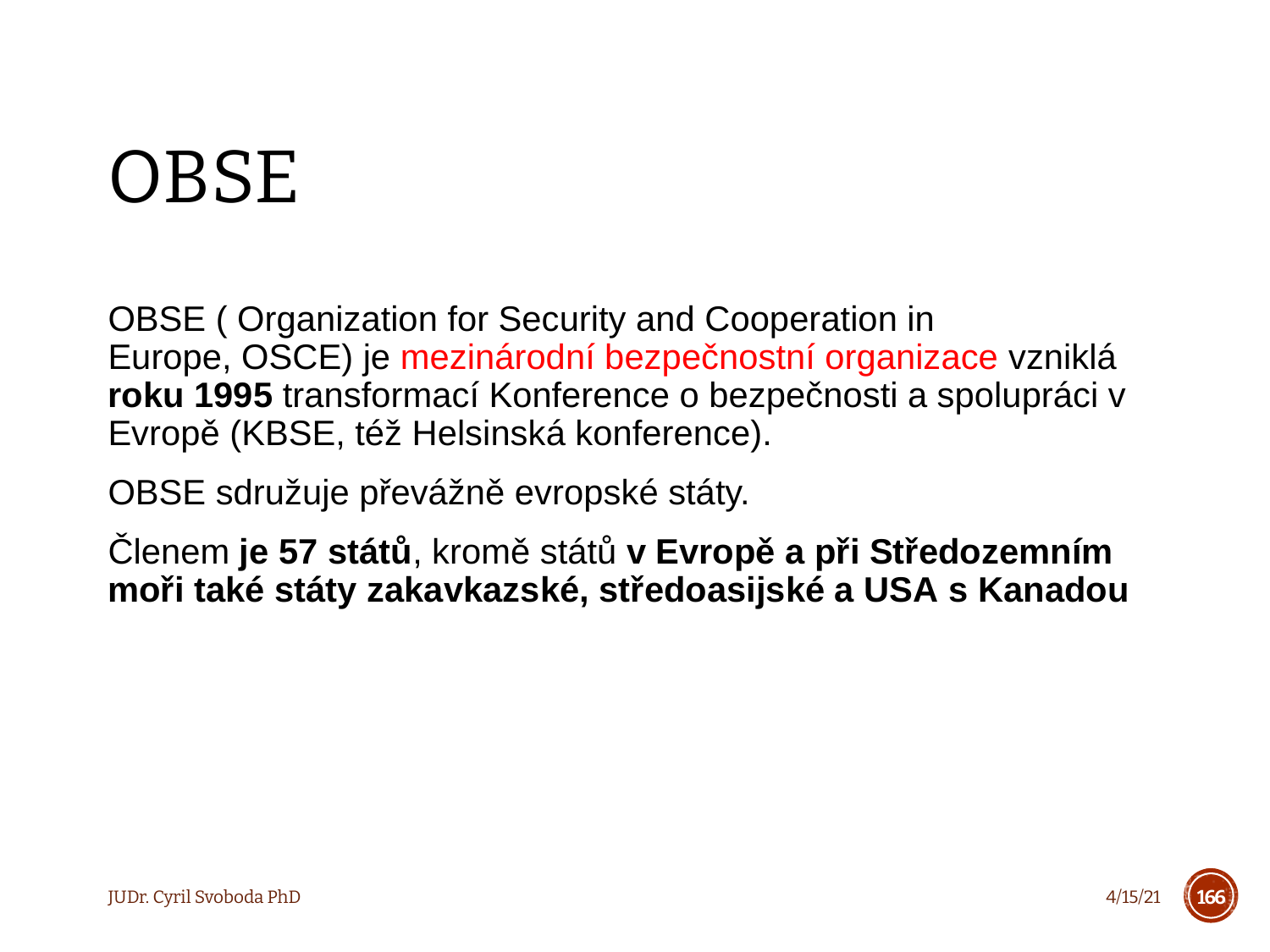

# OBSE
OBSE ( Organization for Security and Cooperation in Europe, OSCE) je mezinárodní bezpečnostní organizace vzniklá roku 1995 transformací Konference o bezpečnosti a spolupráci v Evropě (KBSE, též Helsinská konference).
OBSE sdružuje převážně evropské státy.
Členem je 57 států, kromě států v Evropě a při Středozemním moři také státy zakavkazské, středoasijské a USA s Kanadou
JUDr. Cyril Svoboda PhD
4/15/21
166